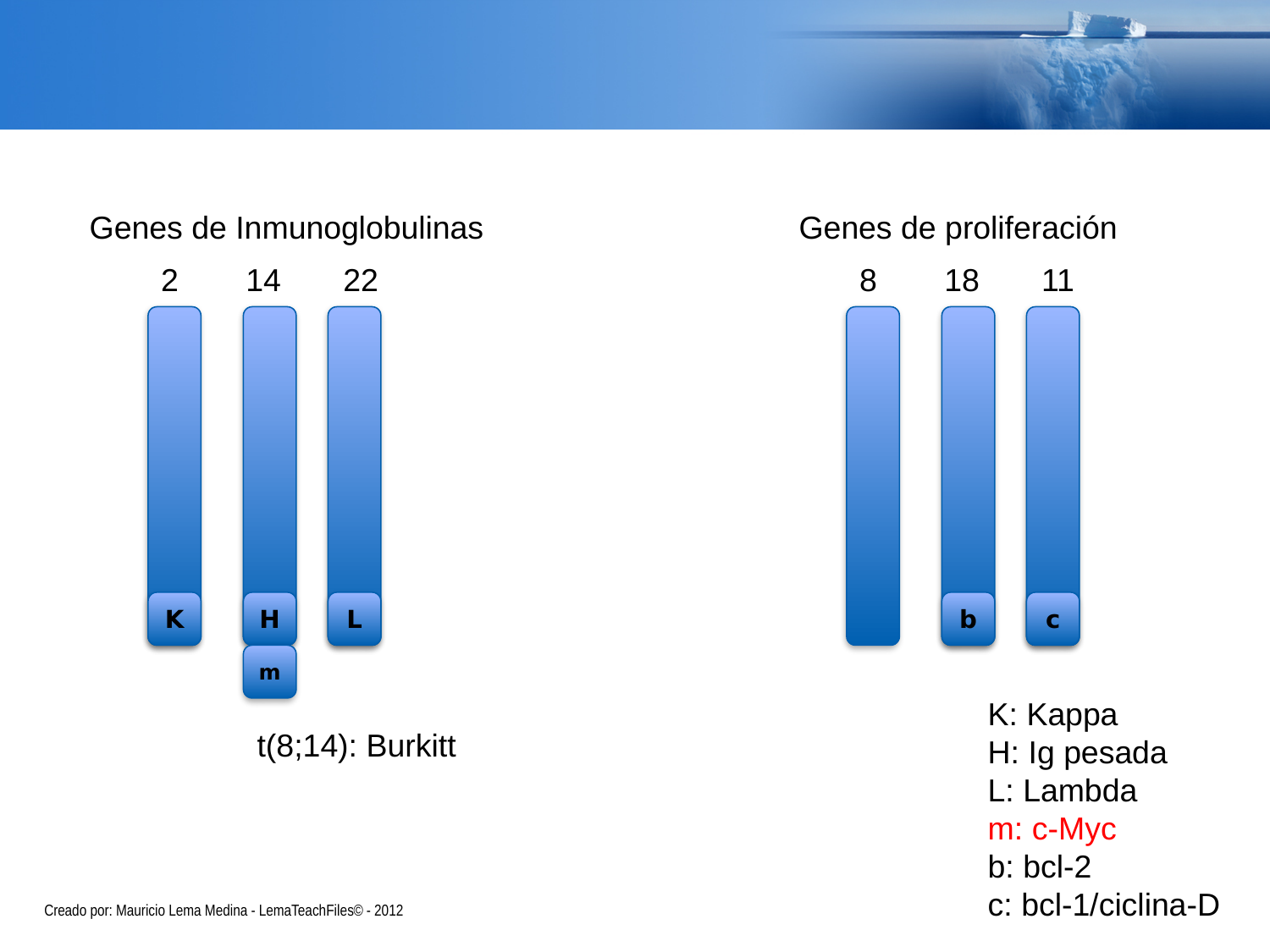

Genes de Inmunoglobulinas
Genes de proliferación
2
14
22
8
18
11

K
H
L
b
c
m
K: Kappa
H: Ig pesada
L: Lambda
m: c-Myc
b: bcl-2
c: bcl-1/ciclina-D
t(8;14): Burkitt
Creado por: Mauricio Lema Medina - LemaTeachFiles© - 2012